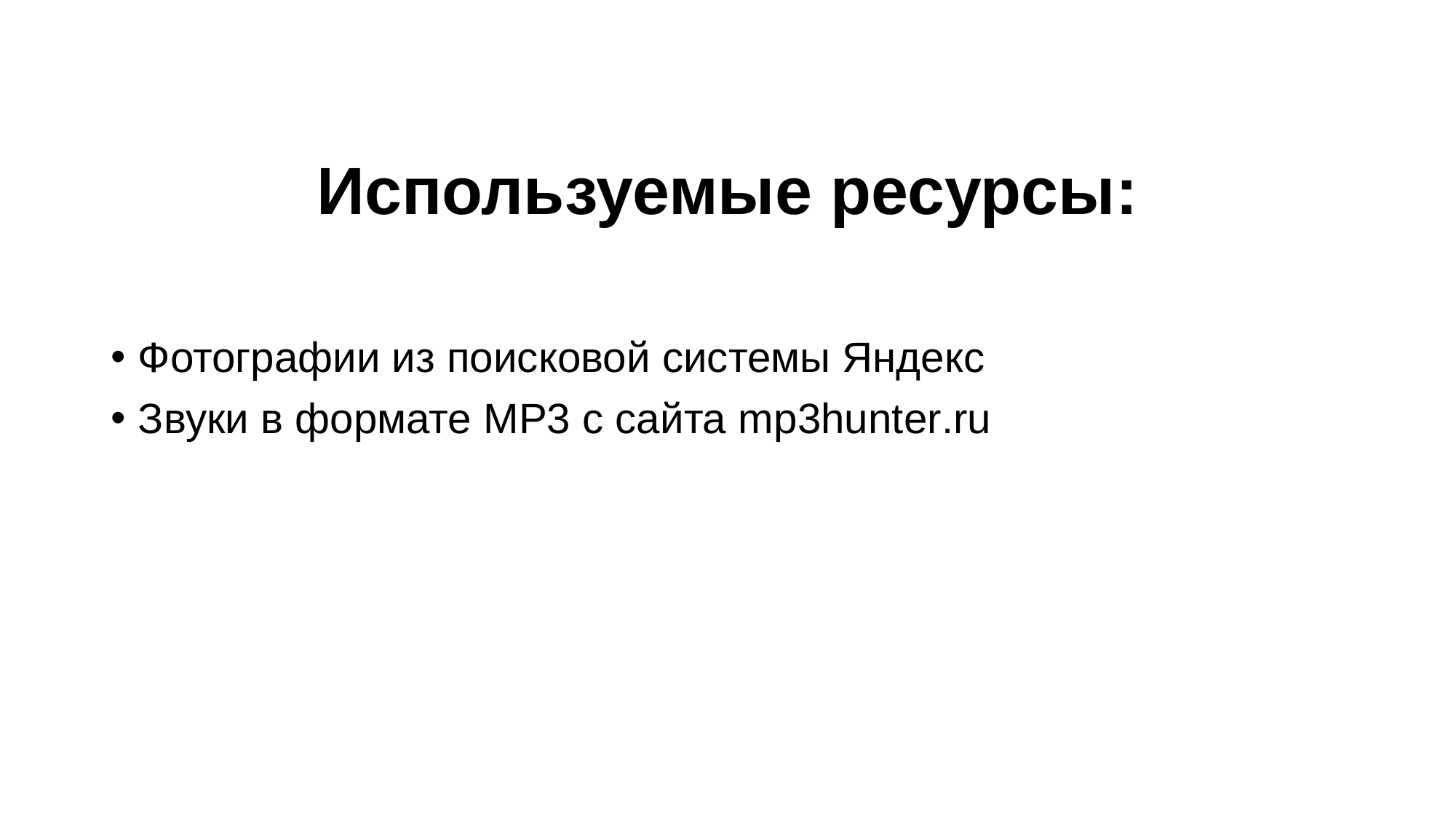

# Используемые ресурсы:
Фотографии из поисковой системы Яндекс
Звуки в формате MP3 с сайта mp3hunter.ru